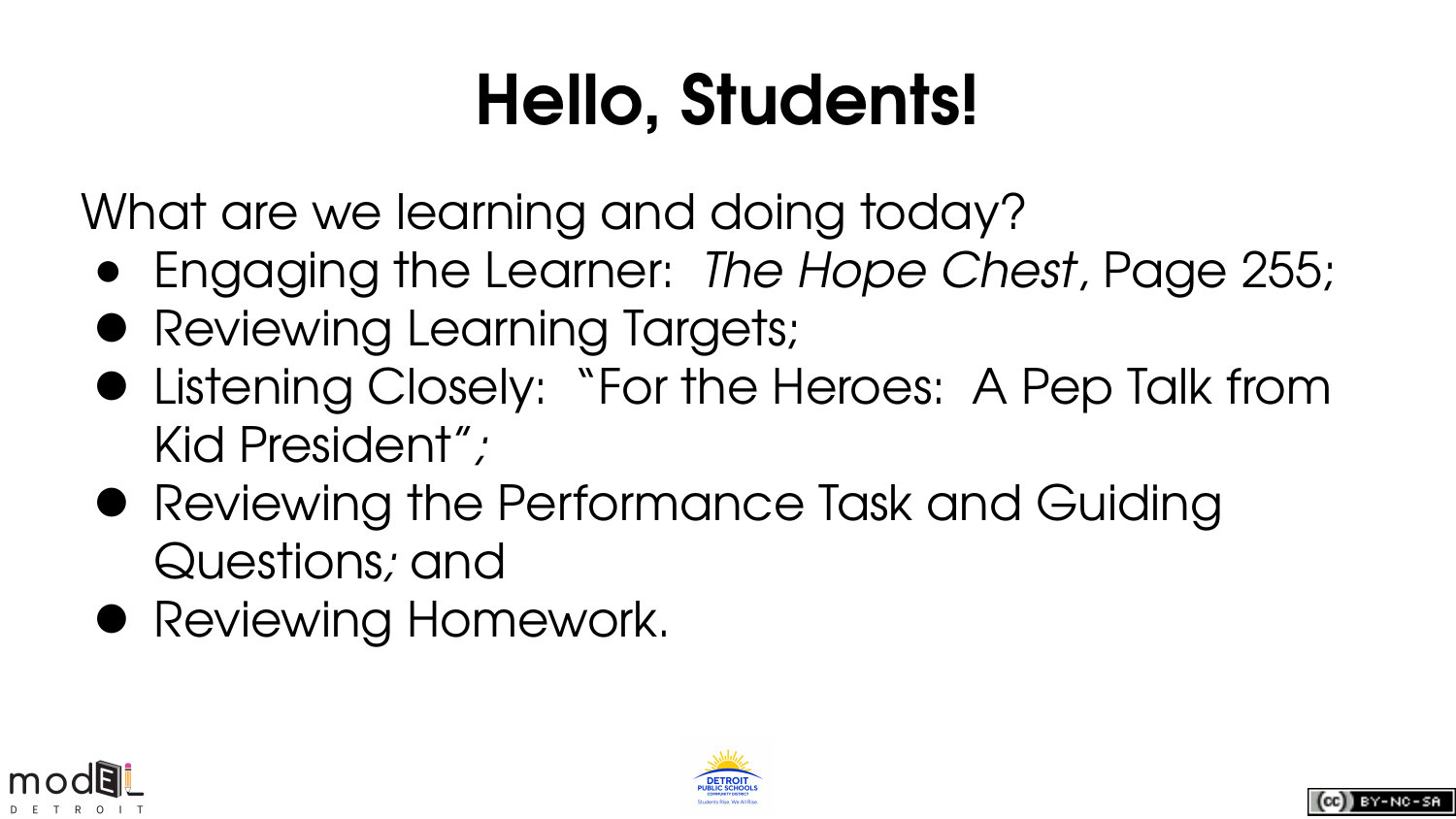

# Hello, Students!
What are we learning and doing today?
Engaging the Learner:  The Hope Chest, Page 255;
Reviewing Learning Targets;
Listening Closely:  “For the Heroes:  A Pep Talk from Kid President”;
Reviewing the Performance Task and Guiding Questions; and
Reviewing Homework.